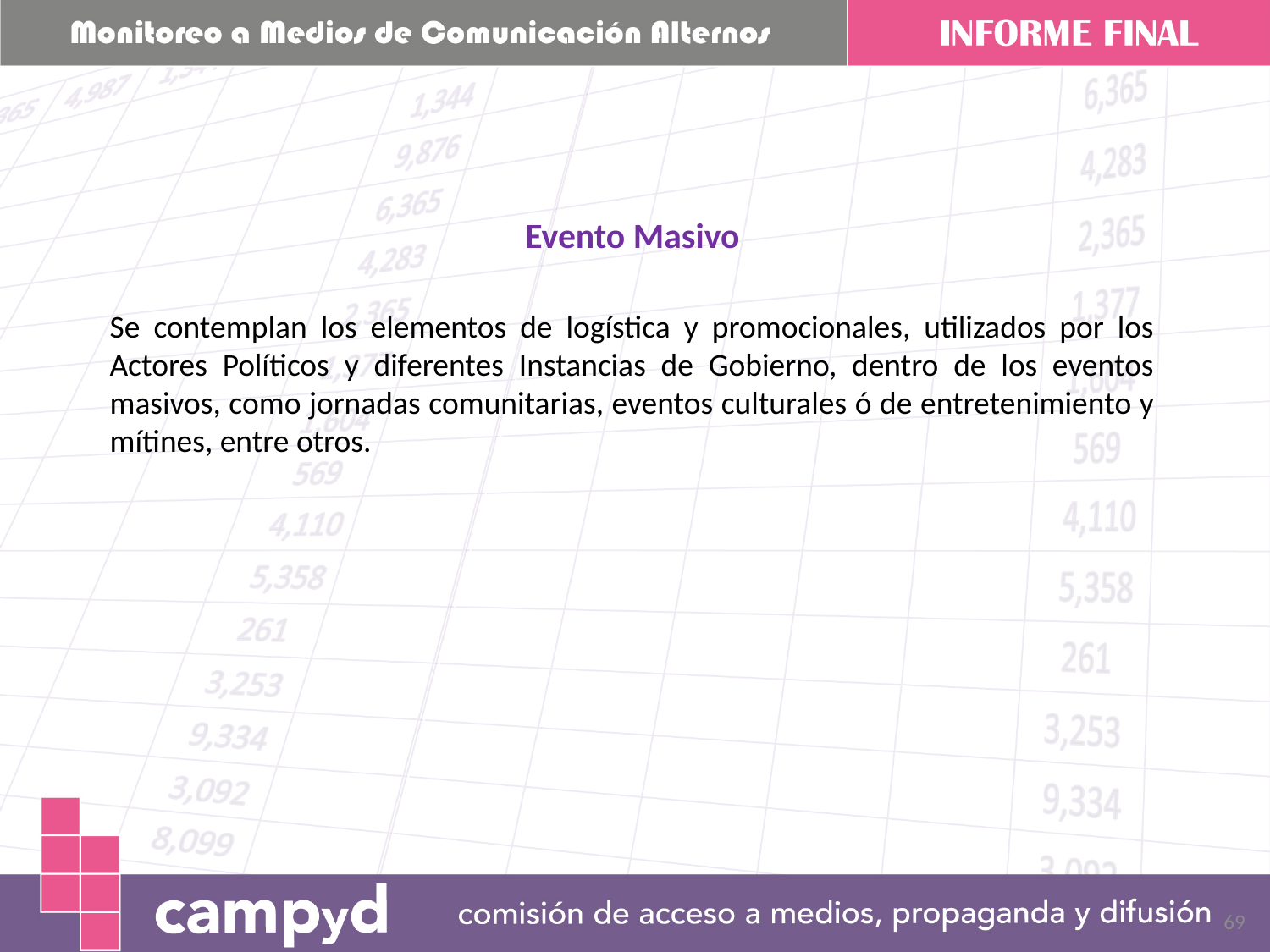

Evento Masivo

Se contemplan los elementos de logística y promocionales, utilizados por los Actores Políticos y diferentes Instancias de Gobierno, dentro de los eventos masivos, como jornadas comunitarias, eventos culturales ó de entretenimiento y mítines, entre otros.
69